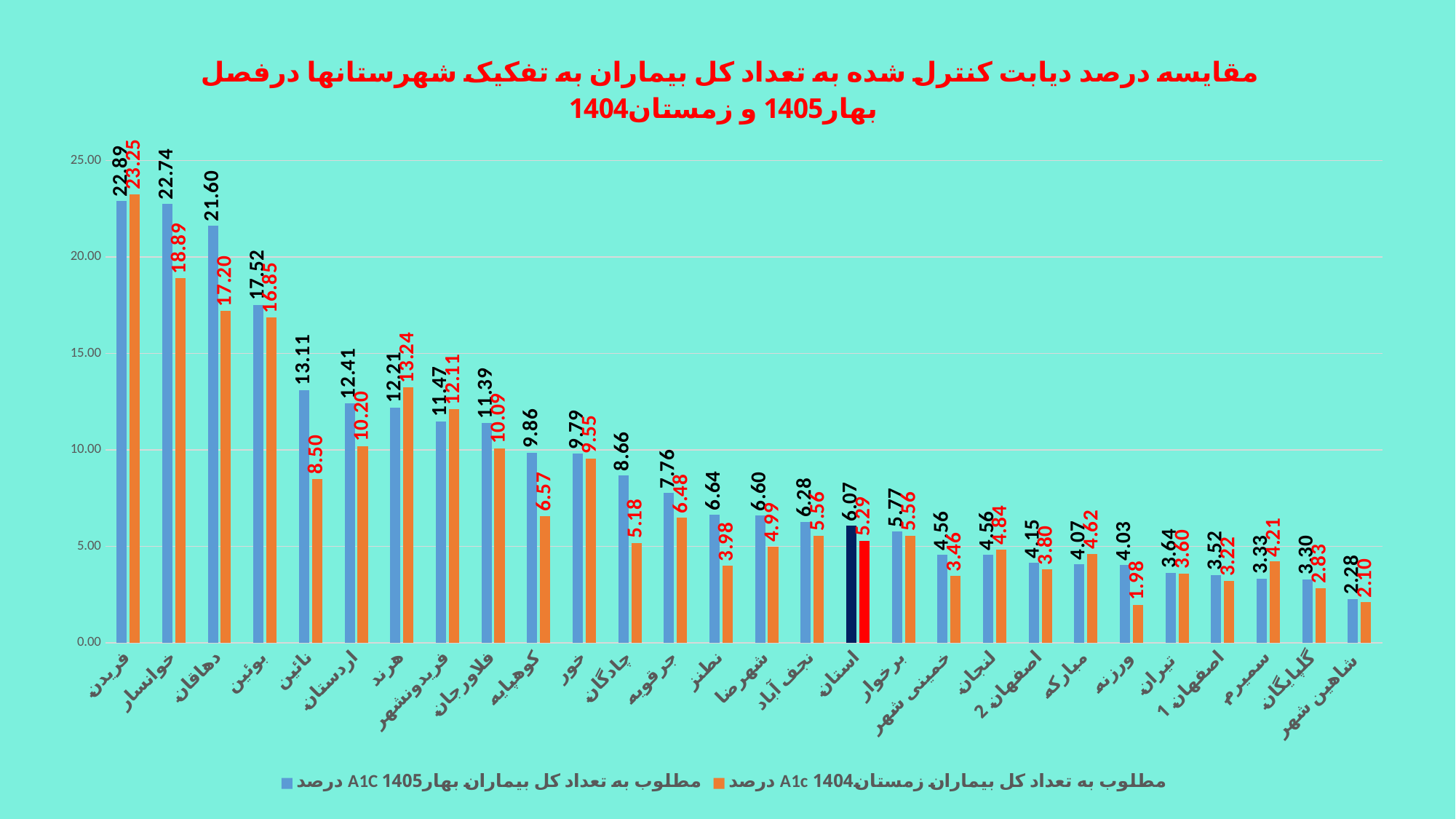

### Chart: مقایسه درصد دیابت کنترل شده به تعداد کل بیماران به تفکیک شهرستانها درفصل  بهار1405 و زمستان1404

| Category | درصد A1C مطلوب به تعداد کل بیماران بهار1405 | درصد A1c مطلوب به تعداد کل بیماران زمستان1404  |
|---|---|---|
| فریدن | 22.886421861656704 | 23.245740687265375 |
| خوانسار | 22.740899357601712 | 18.88937472671622 |
| دهاقان | 21.604938271604937 | 17.199687987519503 |
| بوئین | 17.522245037645447 | 16.851595006934815 |
| نائین | 13.110647181628392 | 8.504273504273504 |
| اردستان | 12.413634269921694 | 10.19790454016298 |
| هرند | 12.206855081178594 | 13.240628778718259 |
| فریدونشهر | 11.47227533460803 | 12.109375 |
| فلاورجان | 11.390780221006809 | 10.085654319587043 |
| کوهپایه | 9.855907780979827 | 6.5735892961023845 |
| خور | 9.794437726723096 | 9.547123623011016 |
| چادگان | 8.660130718954248 | 5.183946488294314 |
| جرقویه | 7.757575757575758 | 6.475409836065574 |
| نطنز | 6.638449543328136 | 3.984691580369203 |
| شهرضا | 6.596246769299921 | 4.986965884619743 |
| نجف آباد | 6.27691443549897 | 5.561096072564943 |
| استان | 6.068679809148084 | 5.294249757365267 |
| برخوار | 5.765498344559881 | 5.557489267896508 |
| خمینی شهر | 4.560370620596467 | 3.456018744508445 |
| لنجان | 4.559384576896616 | 4.837380333481265 |
| اصفهان 2 | 4.14577445528307 | 3.799195301299542 |
| مبارکه | 4.0673518478023185 | 4.618473895582329 |
| ورزنه | 4.033525405971713 | 1.9758507135016465 |
| تیران  | 3.637580897121178 | 3.6003600360036003 |
| اصفهان 1 | 3.5230671408049363 | 3.2237281664598645 |
| سمیرم | 3.3284241531664214 | 4.211150652431791 |
| گلپایگان | 3.299447119671839 | 2.83444665102004 |
| شاهین شهر  | 2.2765015222806535 | 2.095278544630849 |